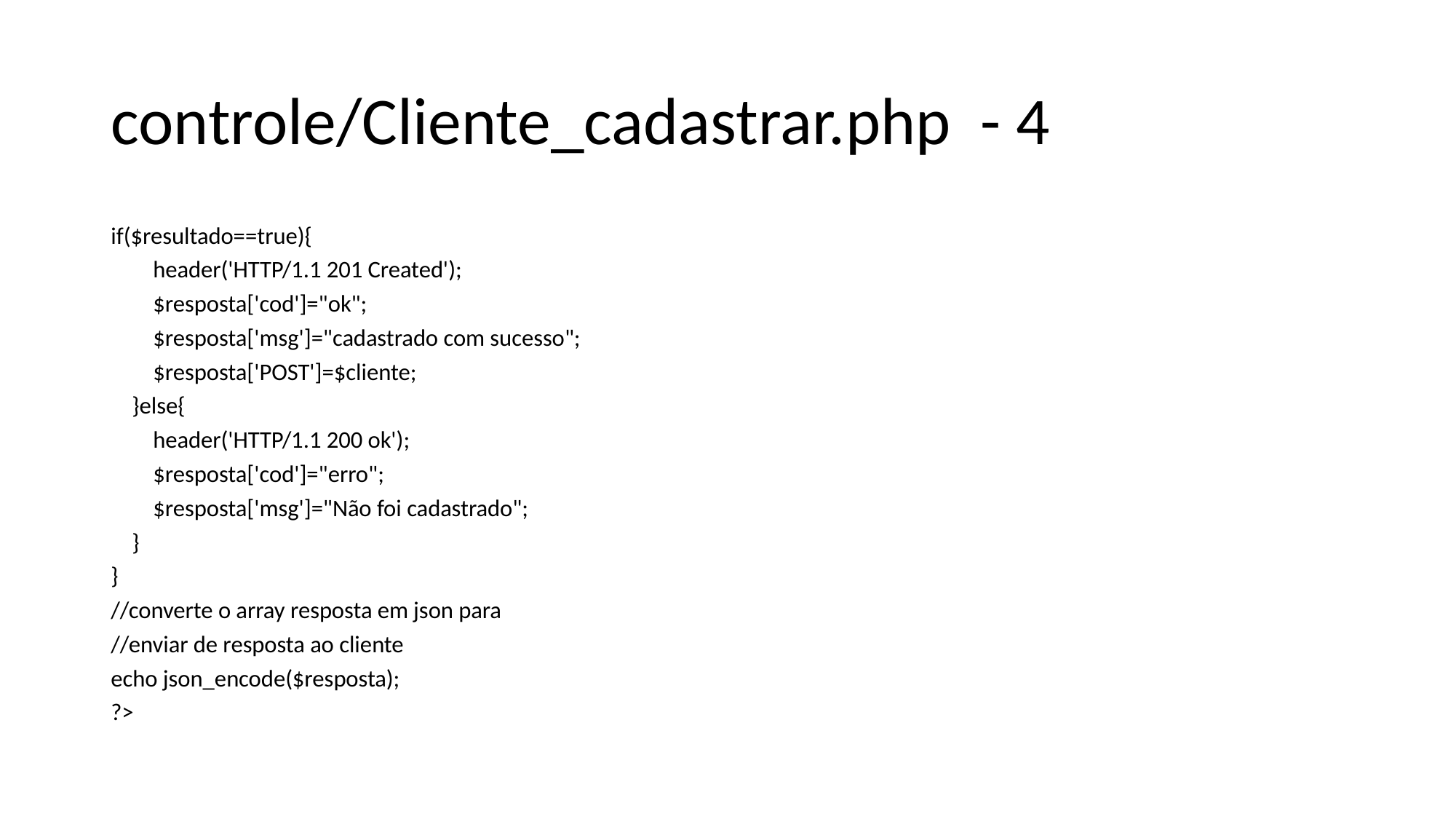

# controle/Cliente_cadastrar.php  - 4
if($resultado==true){
        header('HTTP/1.1 201 Created');
        $resposta['cod']="ok";
        $resposta['msg']="cadastrado com sucesso";
        $resposta['POST']=$cliente;
    }else{
        header('HTTP/1.1 200 ok');
        $resposta['cod']="erro";
        $resposta['msg']="Não foi cadastrado";
    }
}
//converte o array resposta em json para
//enviar de resposta ao cliente
echo json_encode($resposta);
?>